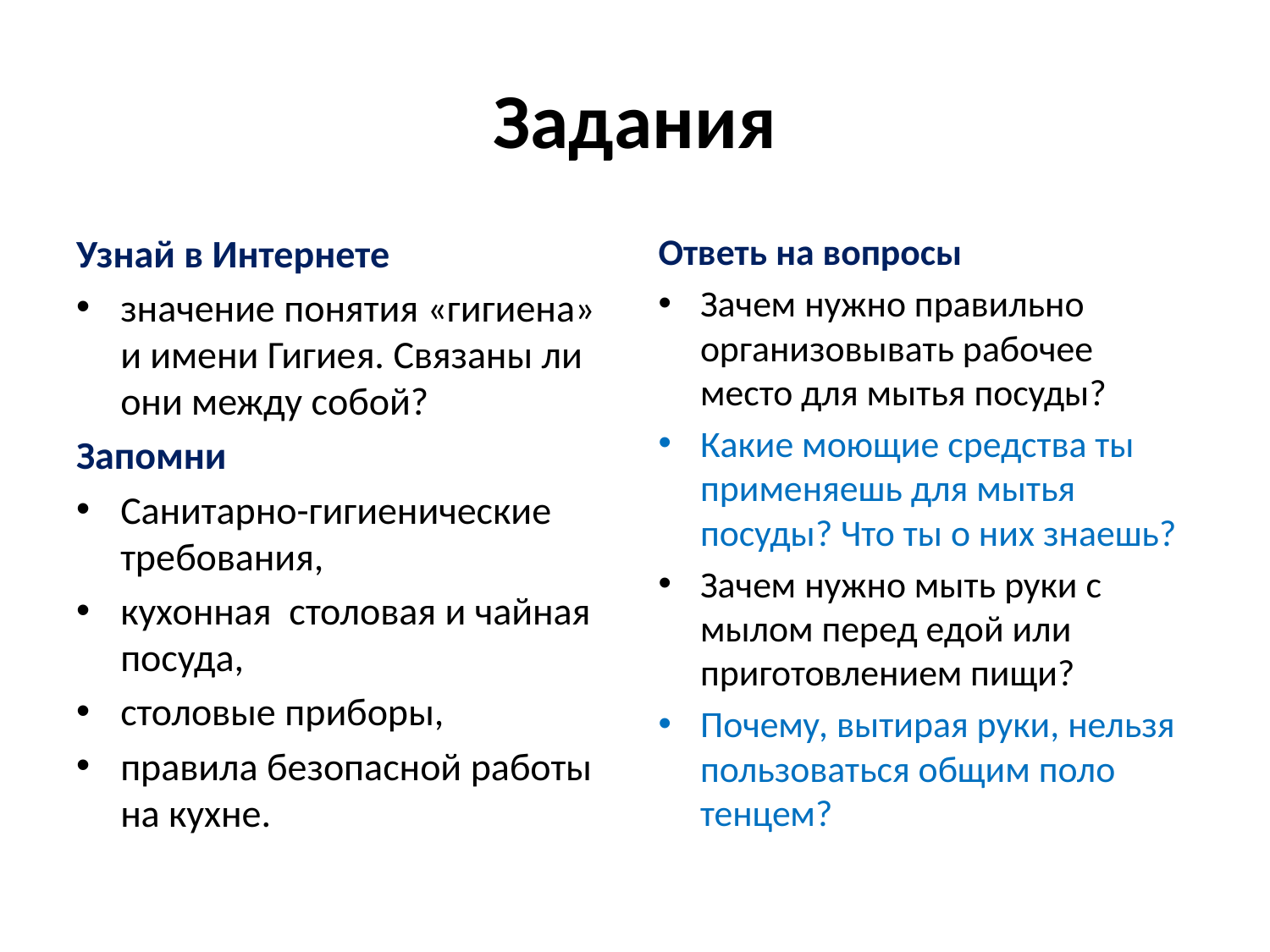

# Задания
Узнай в Интернете
значение понятия «гигиена» и имени Гигиея. Связаны ли они между собой?
Запомни
Санитарно-гигиенические требования,
кухонная  столовая и чайная посуда,
столовые приборы,
правила безопасной работы на кухне.

Ответь на вопросы
Зачем нужно правильно организовывать рабочее место для мытья посуды?
Какие моющие средства ты применяешь для мытья посуды? Что ты о них знаешь?
Зачем нужно мыть руки с мылом перед едой или приготов­лением пищи?
Почему, вытирая руки, нельзя пользоваться общим поло­тенцем?